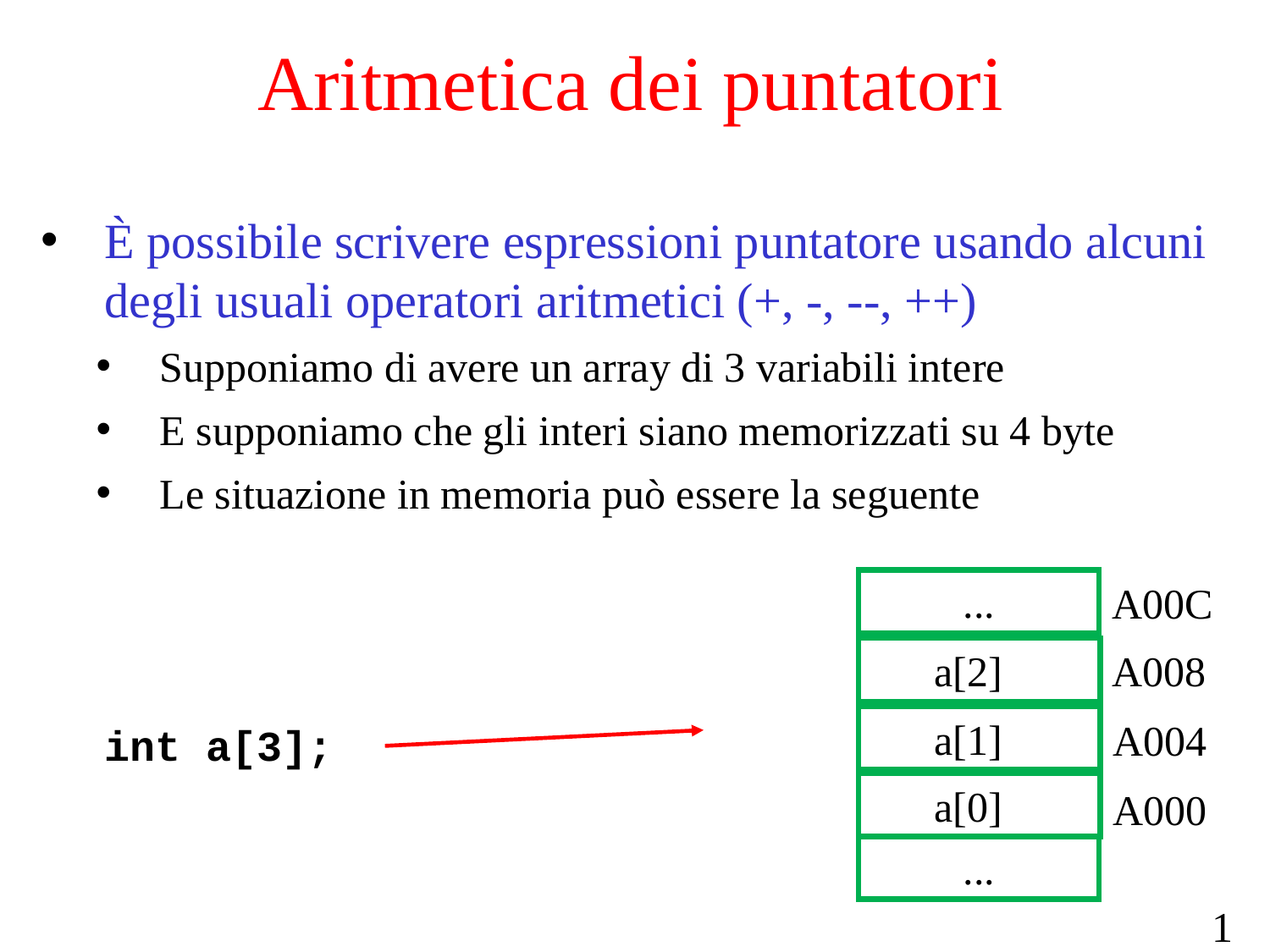

# Aritmetica dei puntatori
È possibile scrivere espressioni puntatore usando alcuni degli usuali operatori aritmetici (+, -, --, ++)
Supponiamo di avere un array di 3 variabili intere
E supponiamo che gli interi siano memorizzati su 4 byte
Le situazione in memoria può essere la seguente

int a[3];
...
A00C
A008
      a[2]
      a[1]
A004

      a[0]
A000
...
15